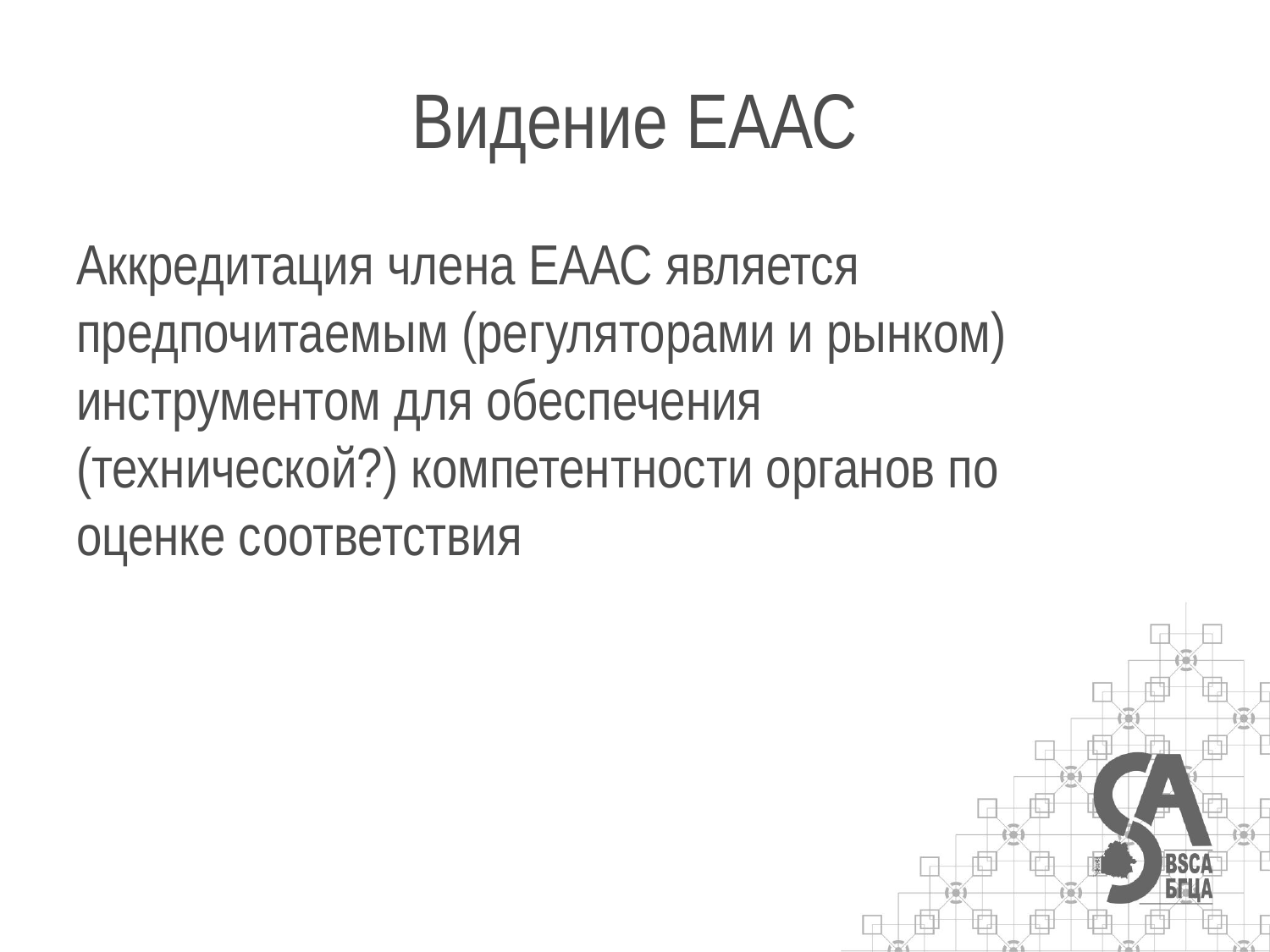

# Видение ЕААС
Аккредитация члена ЕААС является предпочитаемым (регуляторами и рынком) инструментом для обеспечения (технической?) компетентности органов по оценке соответствия